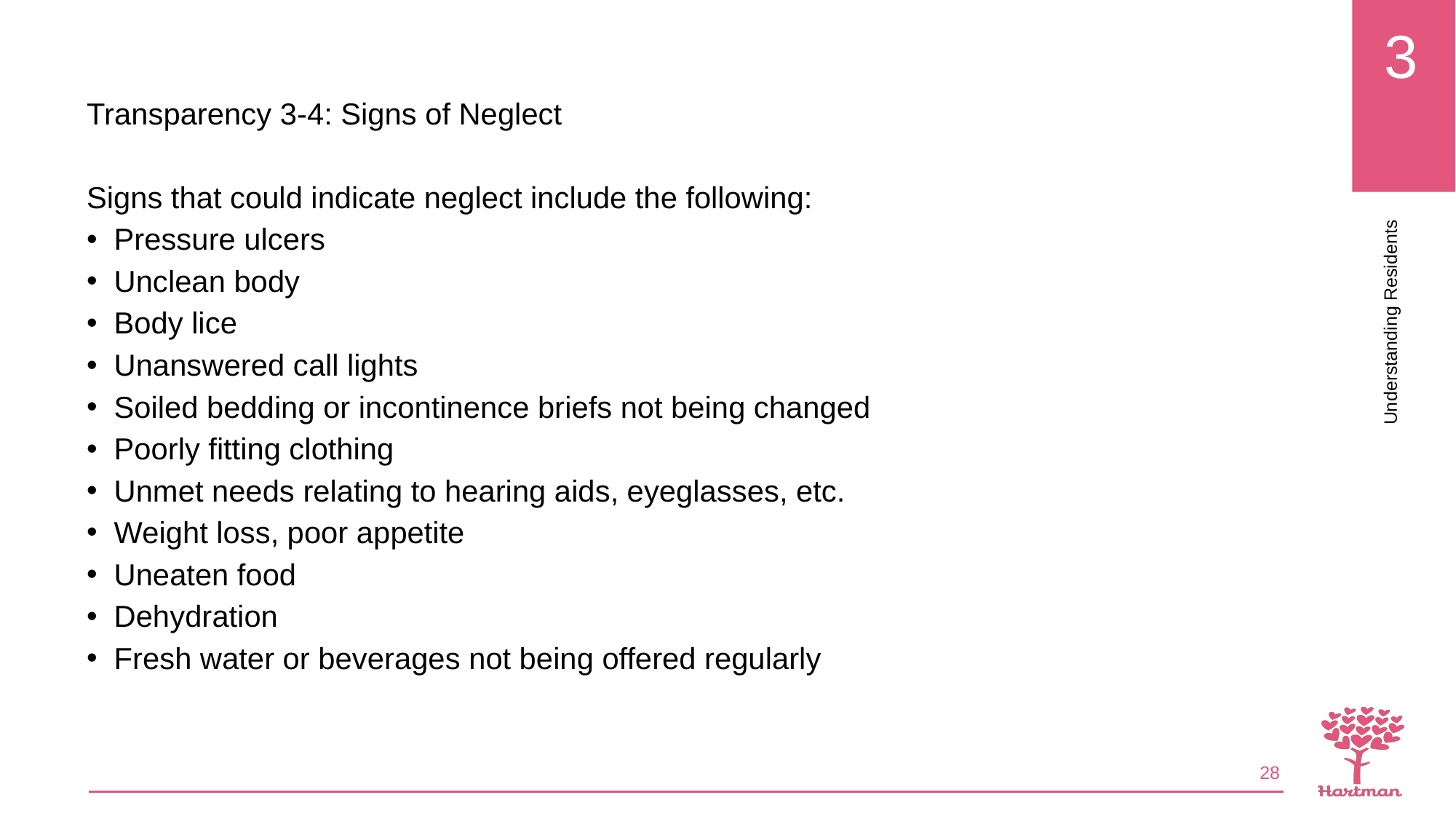

Transparency 3-4: Signs of Neglect

Signs that could indicate neglect include the following:
Pressure ulcers
Unclean body
Body lice
Unanswered call lights
Soiled bedding or incontinence briefs not being changed
Poorly fitting clothing
Unmet needs relating to hearing aids, eyeglasses, etc.
Weight loss, poor appetite
Uneaten food
Dehydration
Fresh water or beverages not being offered regularly
28